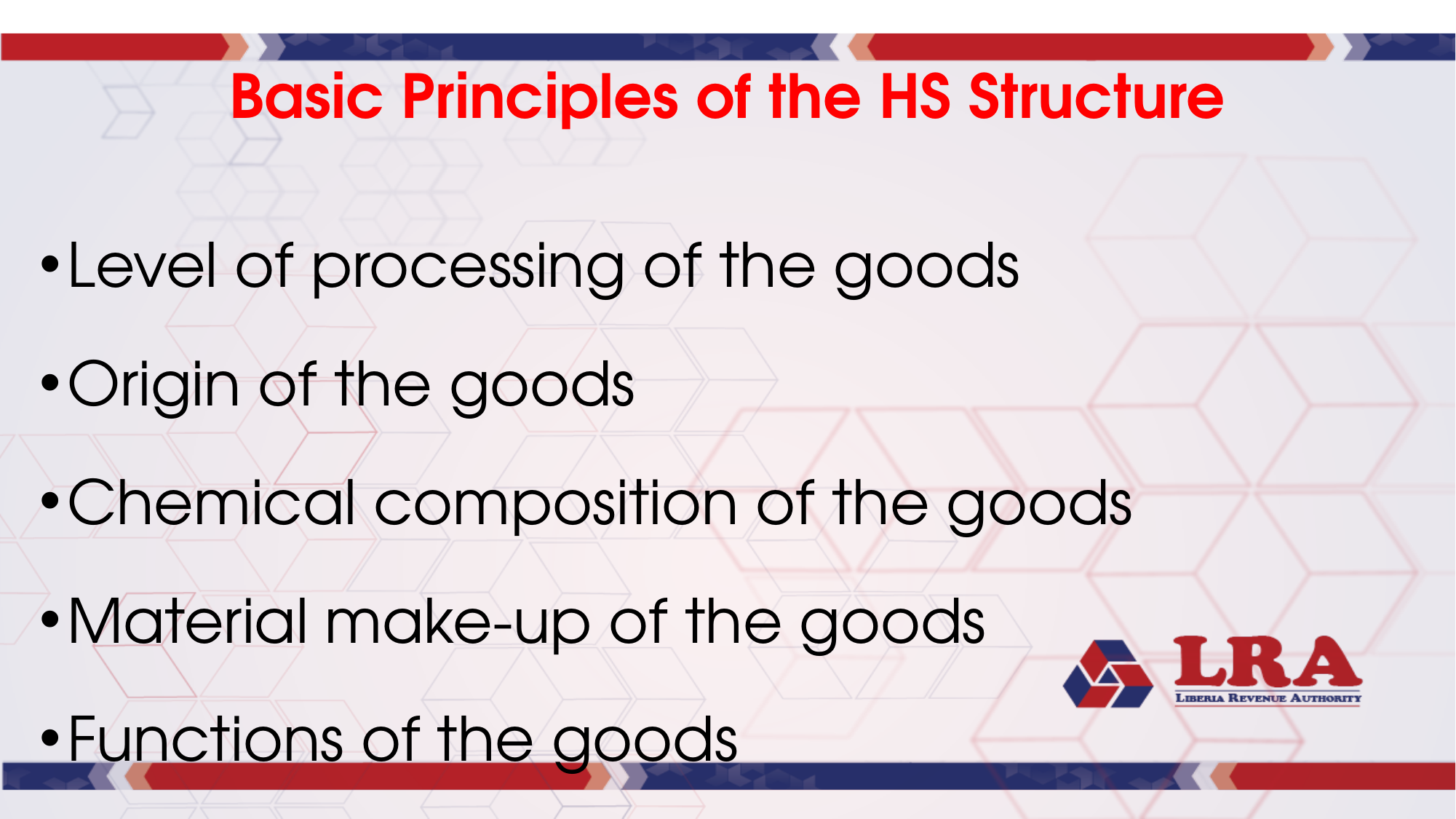

# Basic Principles of the HS Structure
Level of processing of the goods
Origin of the goods
Chemical composition of the goods
Material make-up of the goods
Functions of the goods